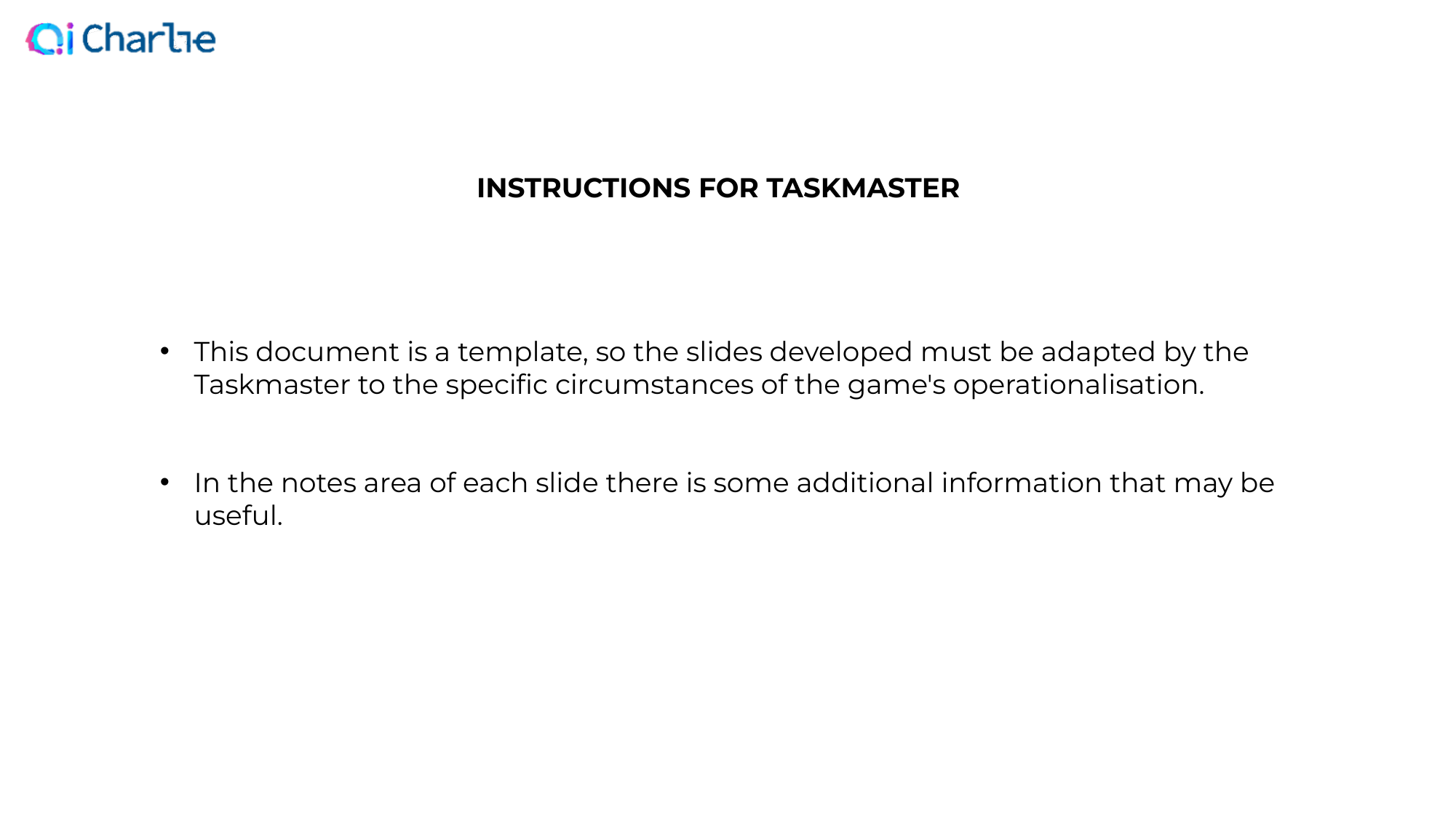

INSTRUCTIONS FOR TASKMASTER

This document is a template, so the slides developed must be adapted by the Taskmaster to the specific circumstances of the game's operationalisation.

In the notes area of each slide there is some additional information that may be useful.